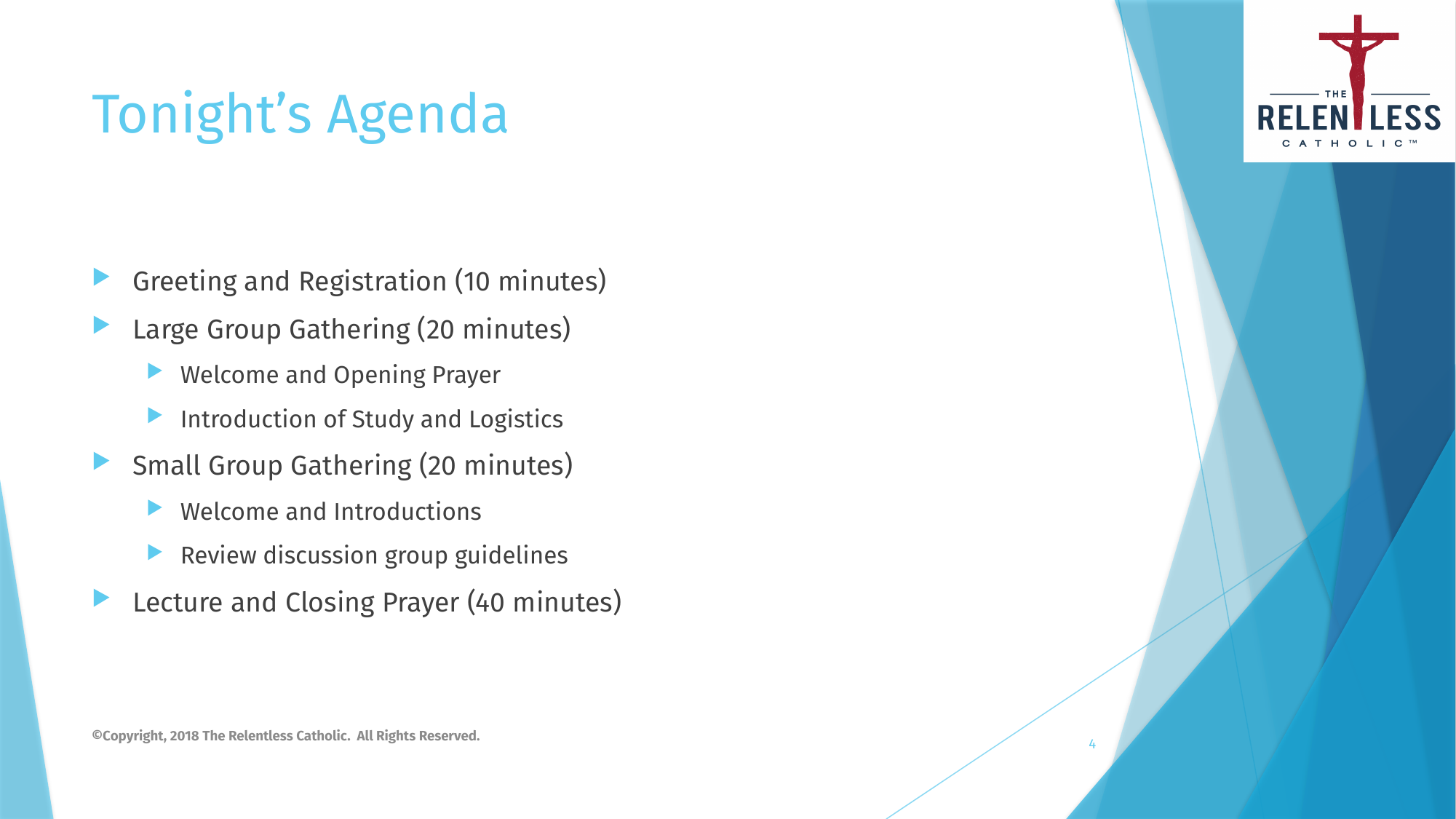

# Tonight’s Agenda
Greeting and Registration (10 minutes)
Large Group Gathering (20 minutes)
Welcome and Opening Prayer
Introduction of Study and Logistics
Small Group Gathering (20 minutes)
Welcome and Introductions
Review discussion group guidelines
Lecture and Closing Prayer (40 minutes)

©Copyright, 2018 The Relentless Catholic.  All Rights Reserved.

4